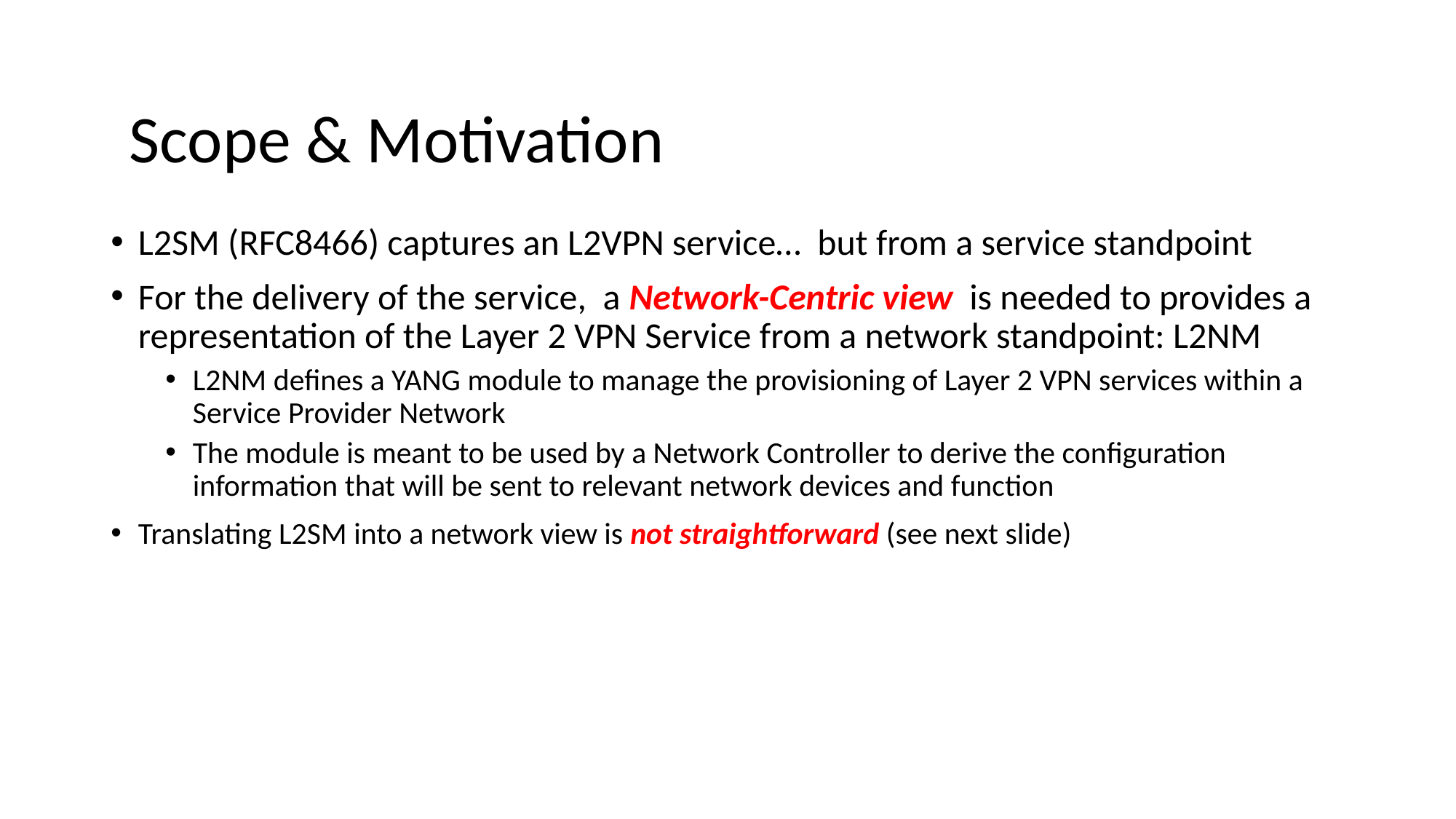

Scope & Motivation
L2SM (RFC8466) captures an L2VPN service…  but from a service standpoint
For the delivery of the service,  a Network-Centric view  is needed to provides a representation of the Layer 2 VPN Service from a network standpoint: L2NM
L2NM defines a YANG module to manage the provisioning of Layer 2 VPN services within a Service Provider Network
The module is meant to be used by a Network Controller to derive the configuration information that will be sent to relevant network devices and function
Translating L2SM into a network view is not straightforward (see next slide)